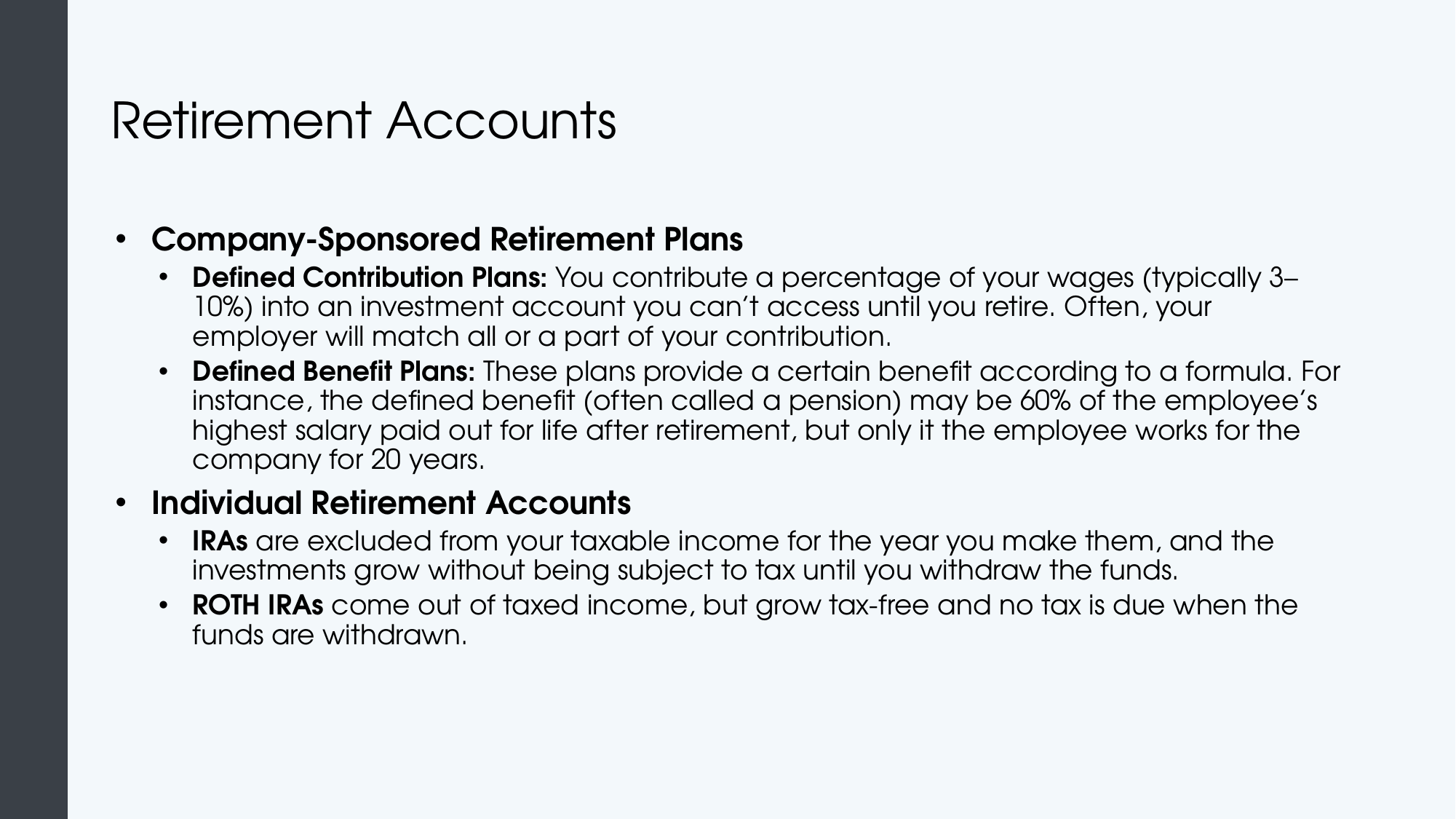

# Retirement Accounts
Company-Sponsored Retirement Plans
Defined Contribution Plans: You contribute a percentage of your wages (typically 3–10%) into an investment account you can’t access until you retire. Often, your employer will match all or a part of your contribution.
Defined Benefit Plans: These plans provide a certain benefit according to a formula. For instance, the defined benefit (often called a pension) may be 60% of the employee’s highest salary paid out for life after retirement, but only it the employee works for the company for 20 years.
Individual Retirement Accounts
IRAs are excluded from your taxable income for the year you make them, and the investments grow without being subject to tax until you withdraw the funds.
ROTH IRAs come out of taxed income, but grow tax-free and no tax is due when the funds are withdrawn.